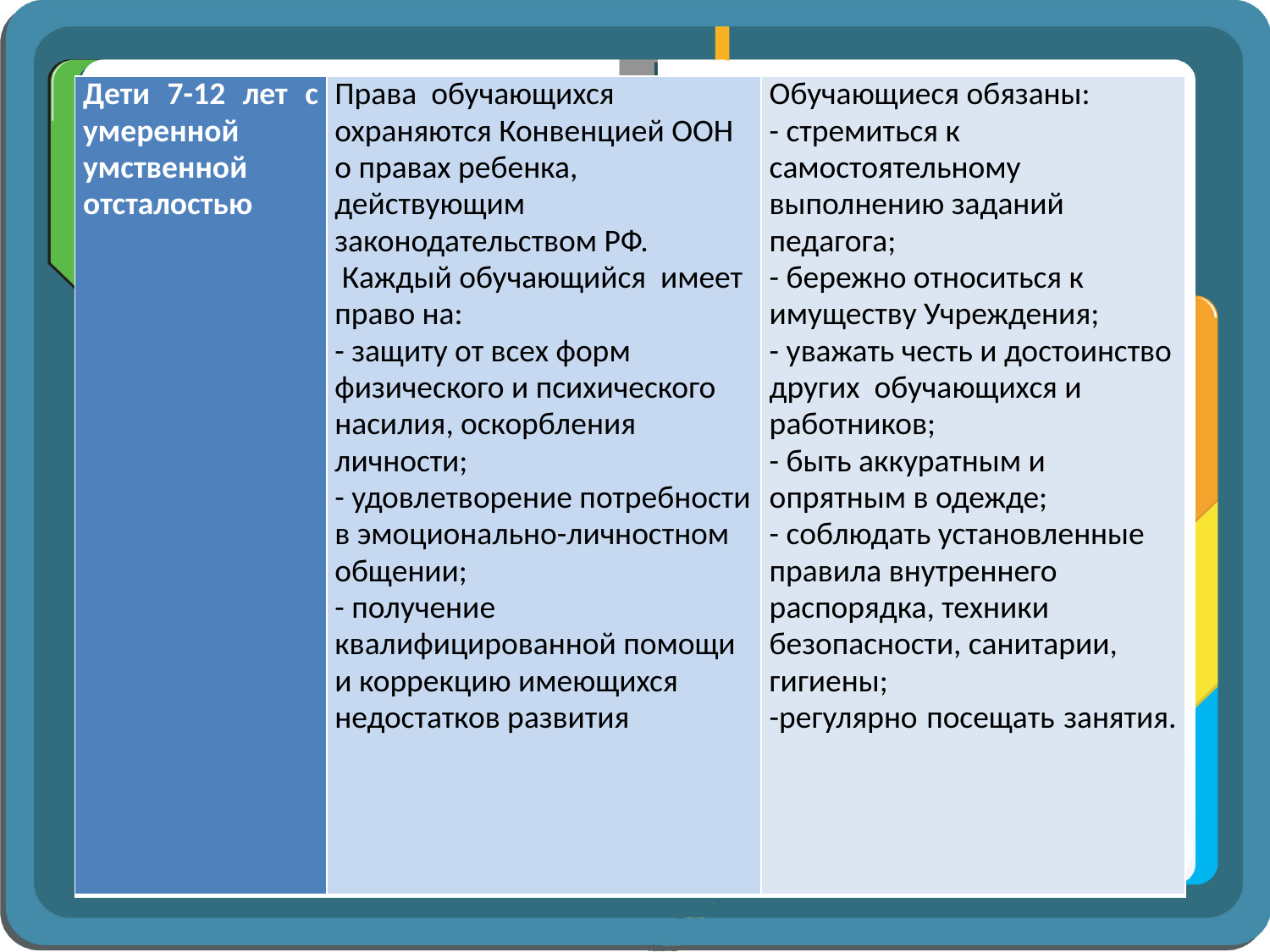

#
| Дети 7-12 лет с умеренной умственной отсталостью | Права  обучающихся охраняются Конвенцией ООН о правах ребенка, действующим законодательством РФ. Каждый обучающийся имеет право на: - защиту от всех форм физического и психического насилия, оскорбления личности; - удовлетворение потребности в эмоционально-личностном общении; - получение квалифицированной помощи и коррекцию имеющихся недостатков развития | Обучающиеся обязаны: - стремиться к самостоятельному выполнению заданий педагога; - бережно относиться к имуществу Учреждения; - уважать честь и достоинство других обучающихся и работников; - быть аккуратным и опрятным в одежде; - соблюдать установленные правила внутреннего распорядка, техники безопасности, санитарии, гигиены; -регулярно посещать занятия. |
| --- | --- | --- |